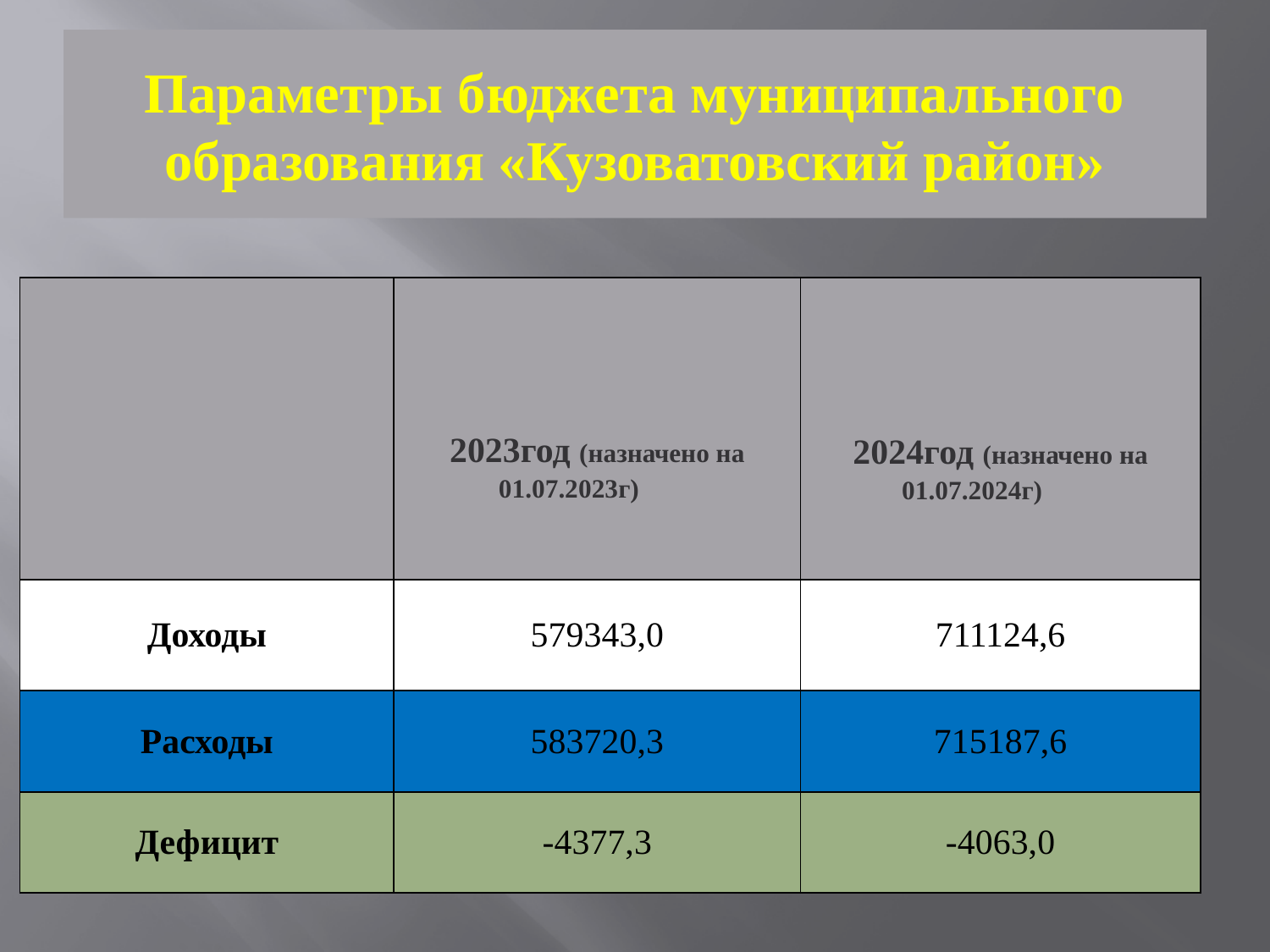

# Параметры бюджета муниципального образования «Кузоватовский район»
|  | 2023год (назначено на 01.07.2023г) | 2024год (назначено на 01.07.2024г) |
| --- | --- | --- |
| Доходы | 579343,0 | 711124,6 |
| Расходы | 583720,3 | 715187,6 |
| Дефицит | -4377,3 | -4063,0 |